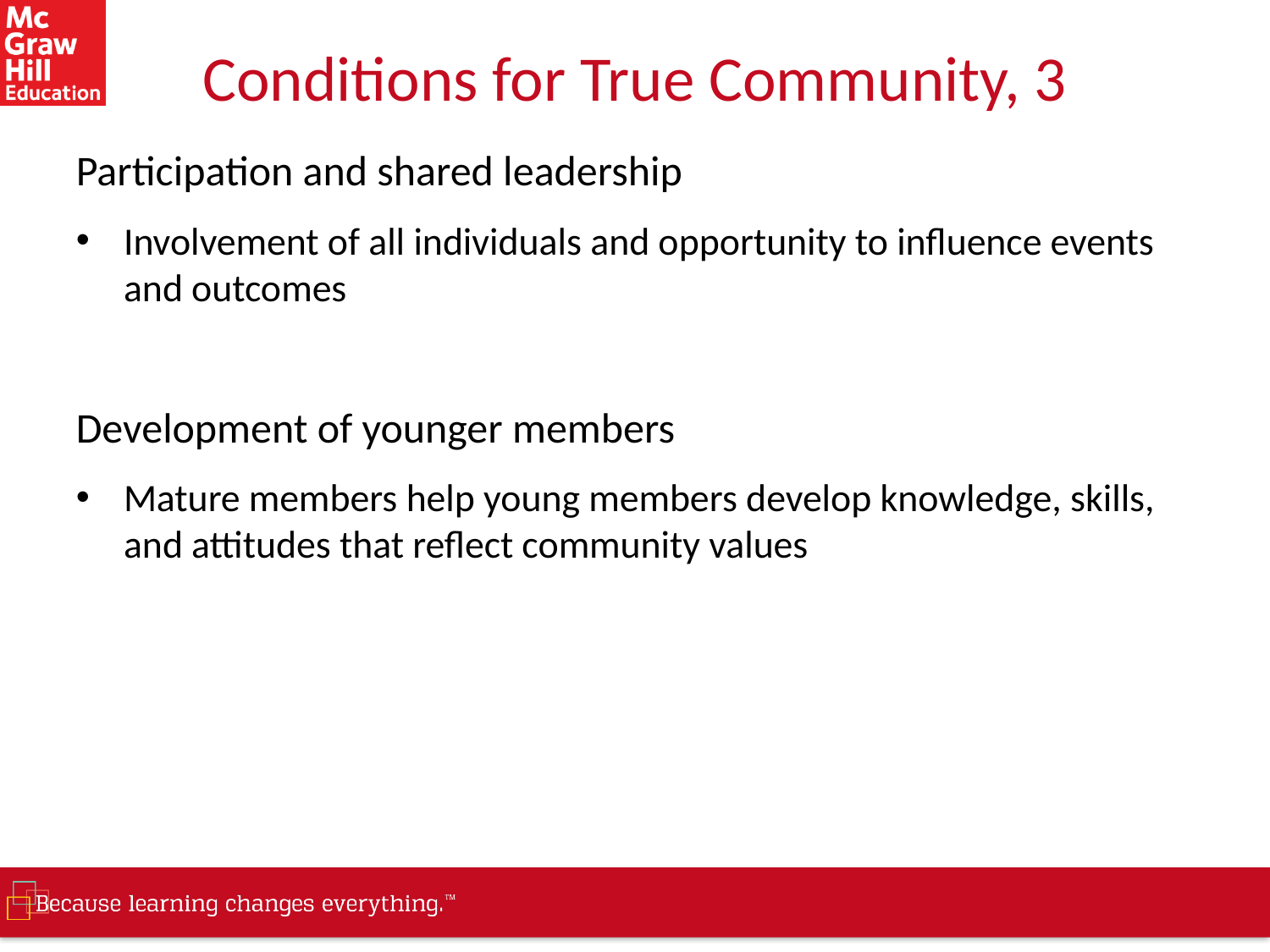

# Conditions for True Community, 3
Participation and shared leadership
Involvement of all individuals and opportunity to influence events and outcomes

Development of younger members
Mature members help young members develop knowledge, skills, and attitudes that reflect community values